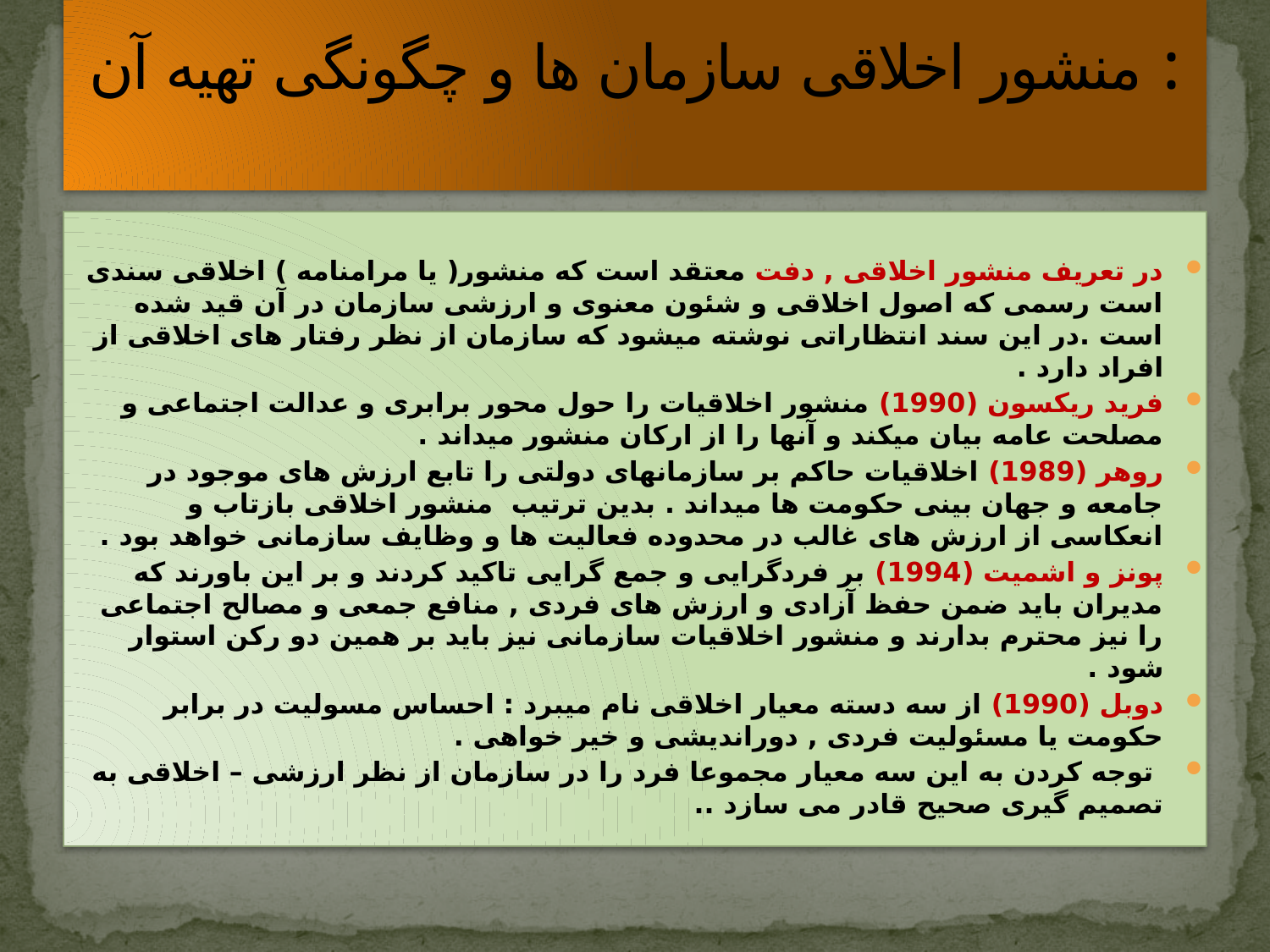

# منشور اخلاقی سازمان ها و چگونگی تهیه آن :

در تعریف منشور اخلاقی , دفت معتقد است که منشور( یا مرامنامه ) اخلاقی سندی است رسمی که اصول اخلاقی و شئون معنوی و ارزشی سازمان در آن قید شده است .در این سند انتظاراتی نوشته میشود که سازمان از نظر رفتار های اخلاقی از افراد دارد .
فرید ریکسون (1990) منشور اخلاقیات را حول محور برابری و عدالت اجتماعی و مصلحت عامه بیان میکند و آنها را از ارکان منشور میداند .
روهر (1989) اخلاقیات حاکم بر سازمانهای دولتی را تابع ارزش های موجود در جامعه و جهان بینی حکومت ها میداند . بدین ترتیب  منشور اخلاقی بازتاب و انعکاسی از ارزش های غالب در محدوده فعالیت ها و وظایف سازمانی خواهد بود .
پونز و اشمیت (1994) بر فردگرایی و جمع گرایی تاکید کردند و بر این باورند که مدیران باید ضمن حفظ آزادی و ارزش های فردی , منافع جمعی و مصالح اجتماعی را نیز محترم بدارند و منشور اخلاقیات سازمانی نیز باید بر همین دو رکن استوار شود .
دوبل (1990) از سه دسته معیار اخلاقی نام میبرد : احساس مسولیت در برابر حکومت یا مسئولیت فردی , دوراندیشی و خیر خواهی .
 توجه کردن به این سه معیار مجموعا فرد را در سازمان از نظر ارزشی – اخلاقی به تصمیم گیری صحیح قادر می سازد ..